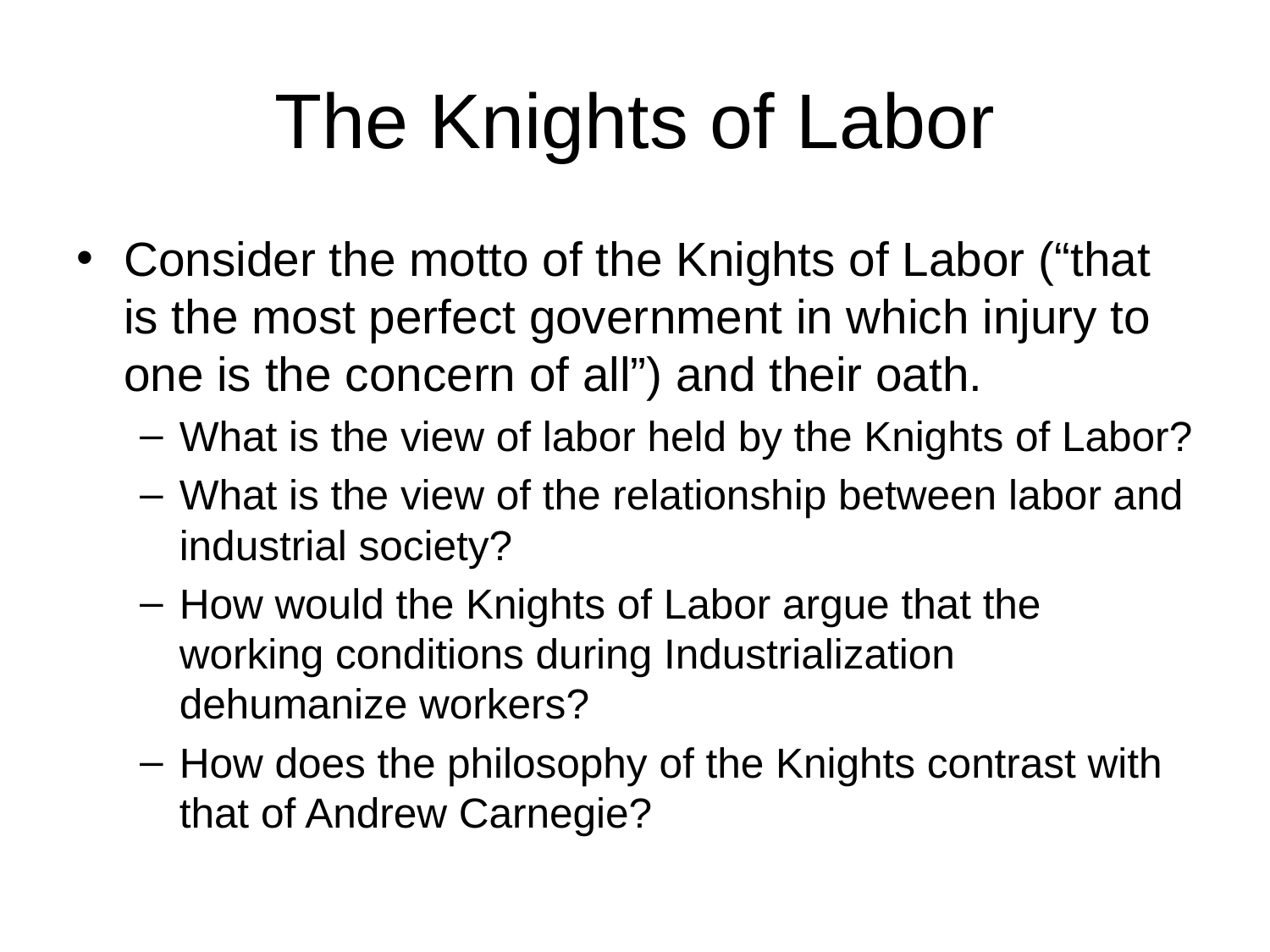

# The Knights of Labor
Consider the motto of the Knights of Labor (“that is the most perfect government in which injury to one is the concern of all”) and their oath.
What is the view of labor held by the Knights of Labor?
What is the view of the relationship between labor and industrial society?
How would the Knights of Labor argue that the working conditions during Industrialization dehumanize workers?
How does the philosophy of the Knights contrast with that of Andrew Carnegie?